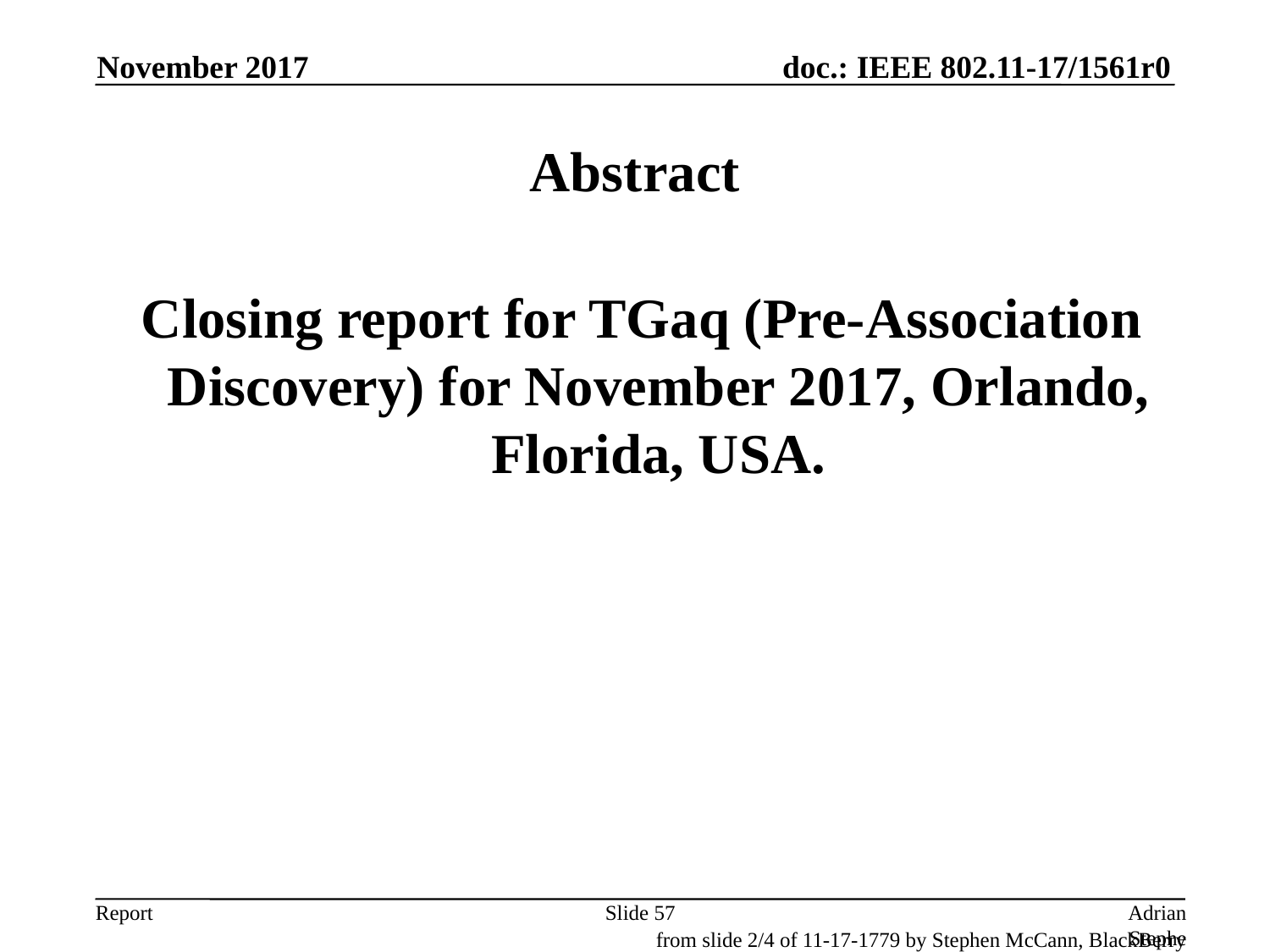

November 2017
# Abstract
 Closing report for TGaq (Pre-Association Discovery) for November 2017, Orlando, Florida, USA.
Slide 57
Adrian Stephens, Intel Corporation
from slide 2/4 of 11-17-1779 by Stephen McCann, BlackBerry